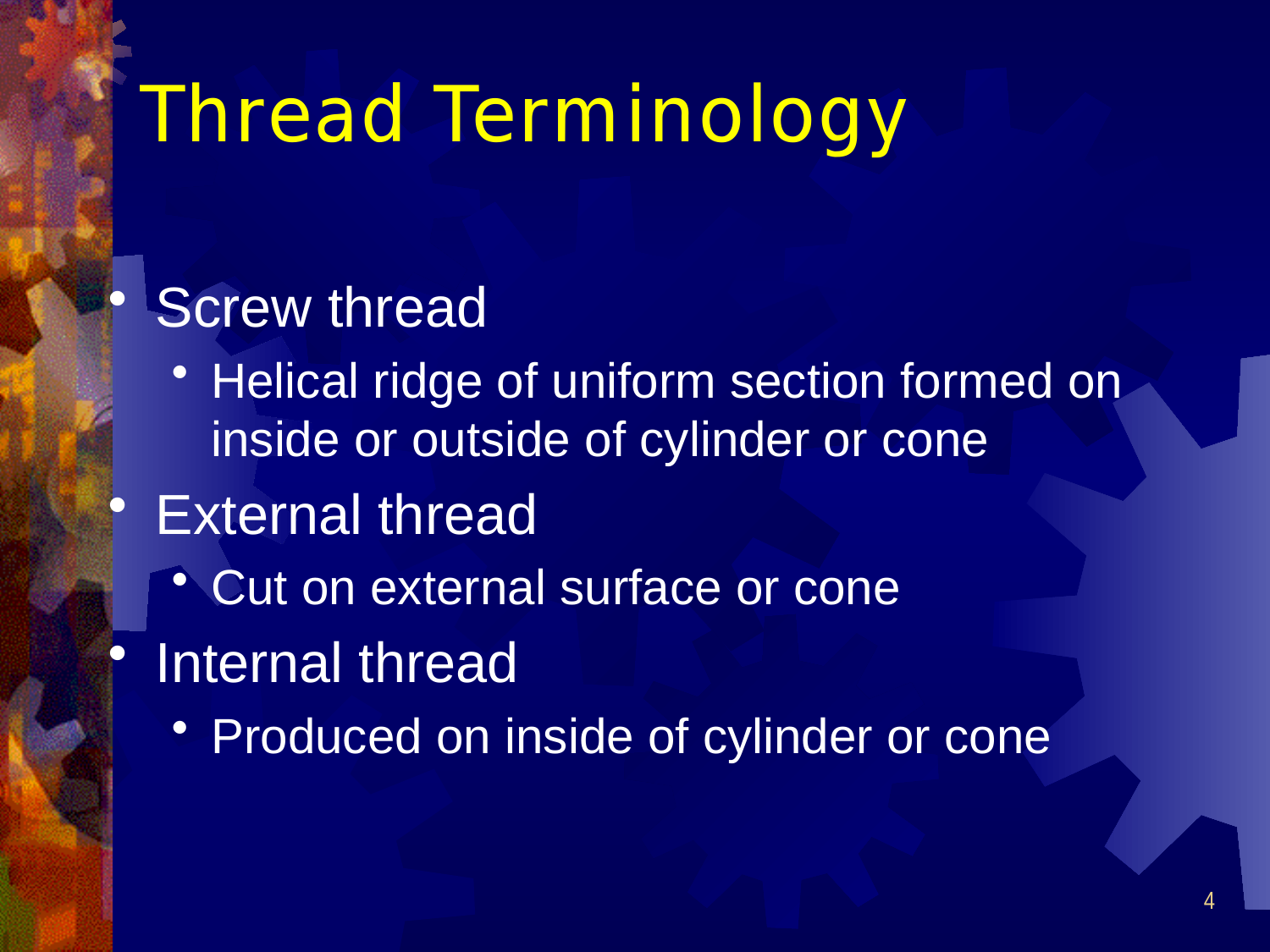

# Thread Terminology
Screw thread
Helical ridge of uniform section formed on inside or outside of cylinder or cone
External thread
Cut on external surface or cone
Internal thread
Produced on inside of cylinder or cone
4